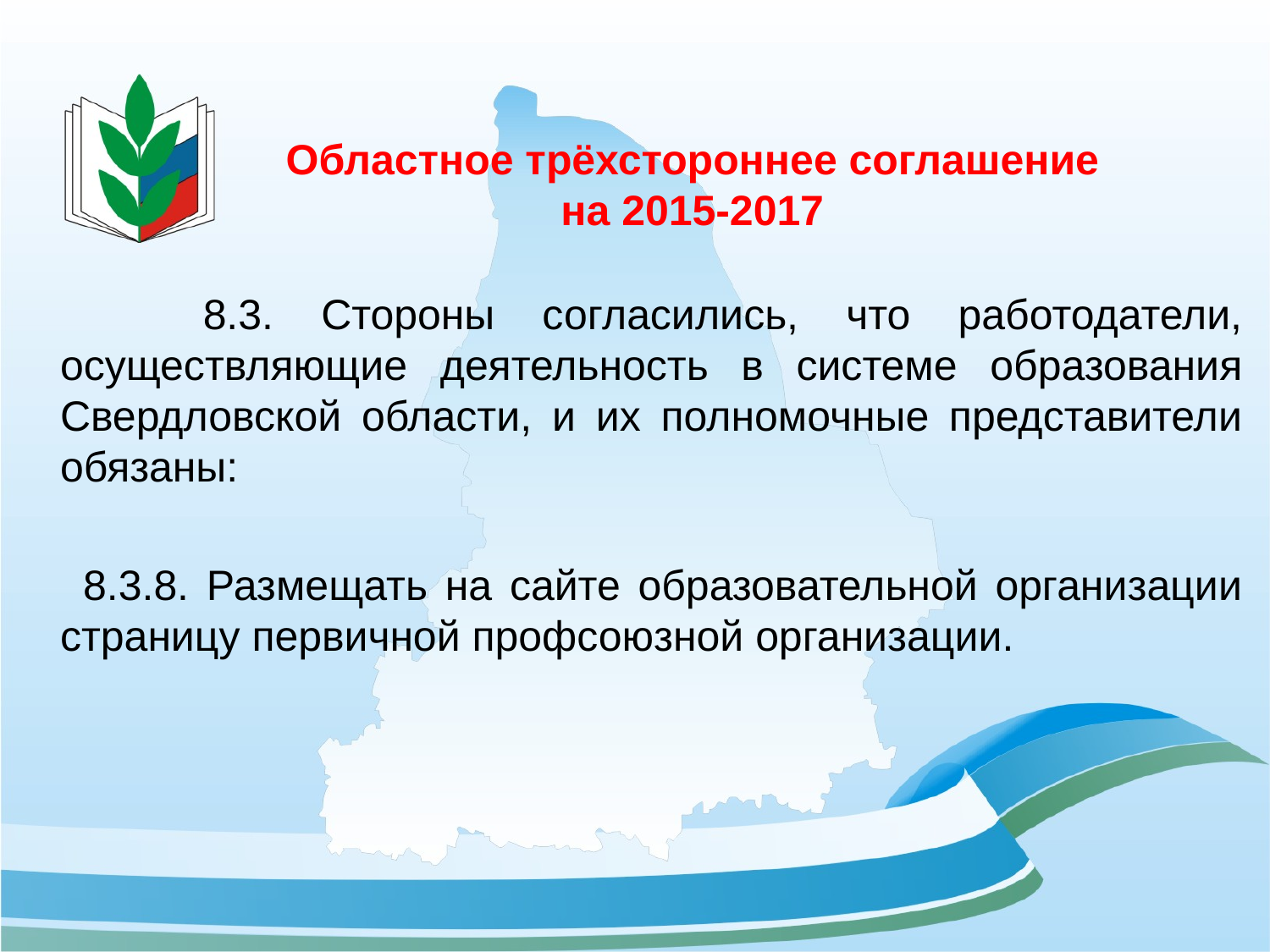

# Областное трёхстороннее соглашение на 2015-2017

    8.3. Стороны согласились, что работодатели, осуществляющие деятельность в системе образования Свердловской области, и их полномочные представители обязаны:

    8.3.8. Размещать на сайте образовательной организации страницу первичной профсоюзной организации.